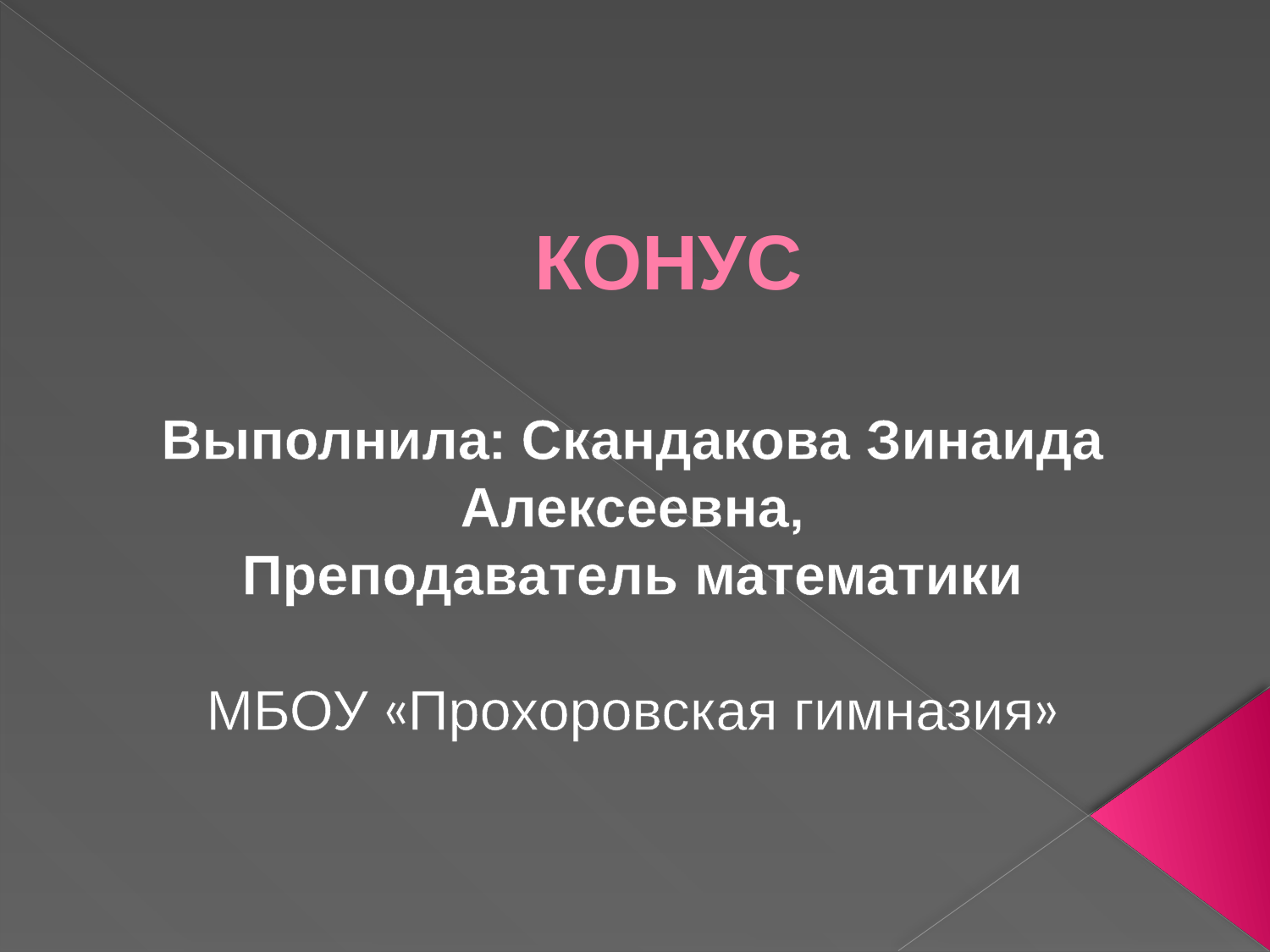

# КОНУС
Выполнила: Скандакова Зинаида Алексеевна,
 Преподаватель математики

МБОУ «Прохоровская гимназия»